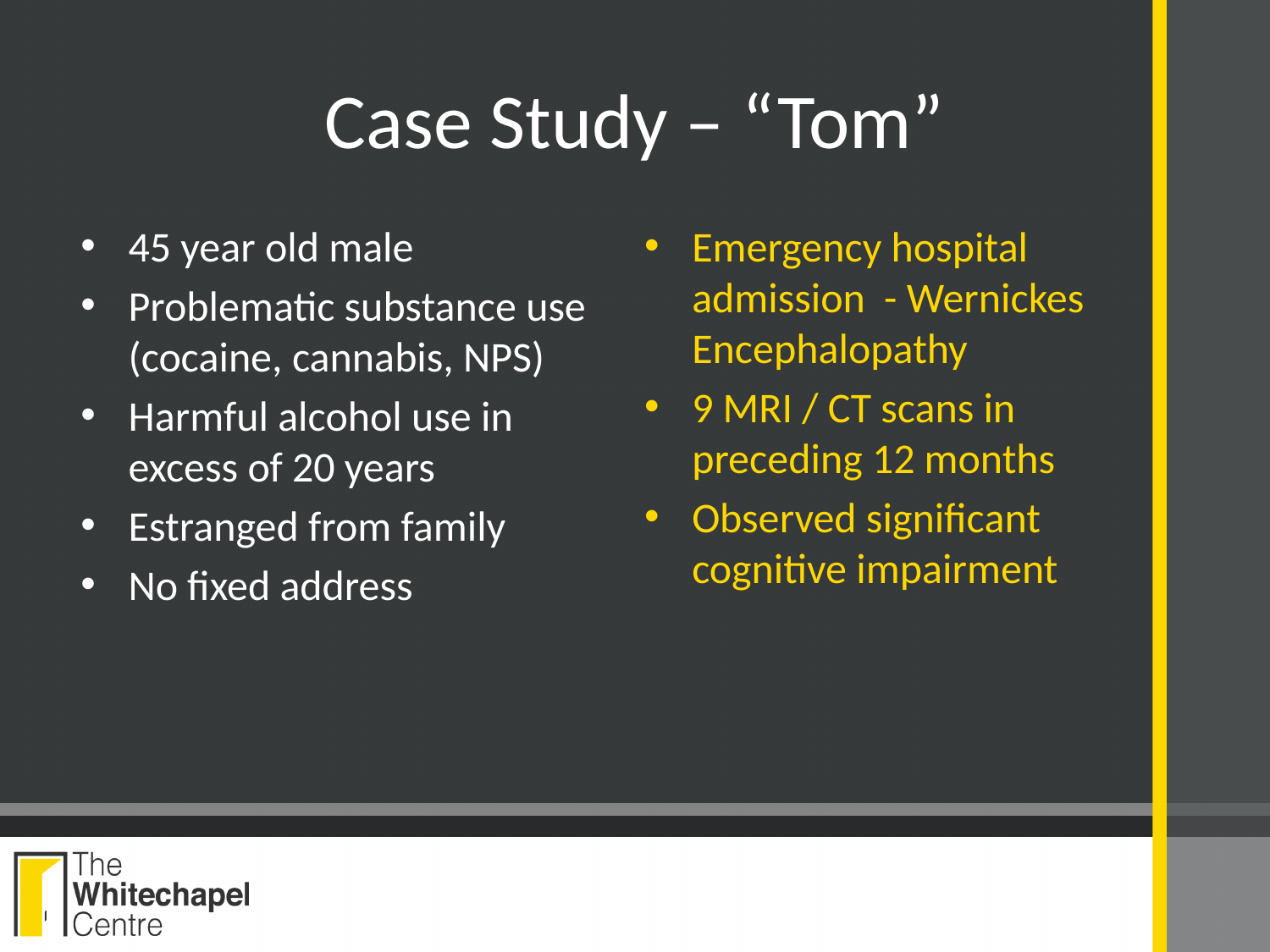

# Case Study – “Tom”
45 year old male
Problematic substance use (cocaine, cannabis, NPS)
Harmful alcohol use in excess of 20 years
Estranged from family
No fixed address

Emergency hospital admission  - Wernickes Encephalopathy
9 MRI / CT scans in preceding 12 months
Observed significant cognitive impairment